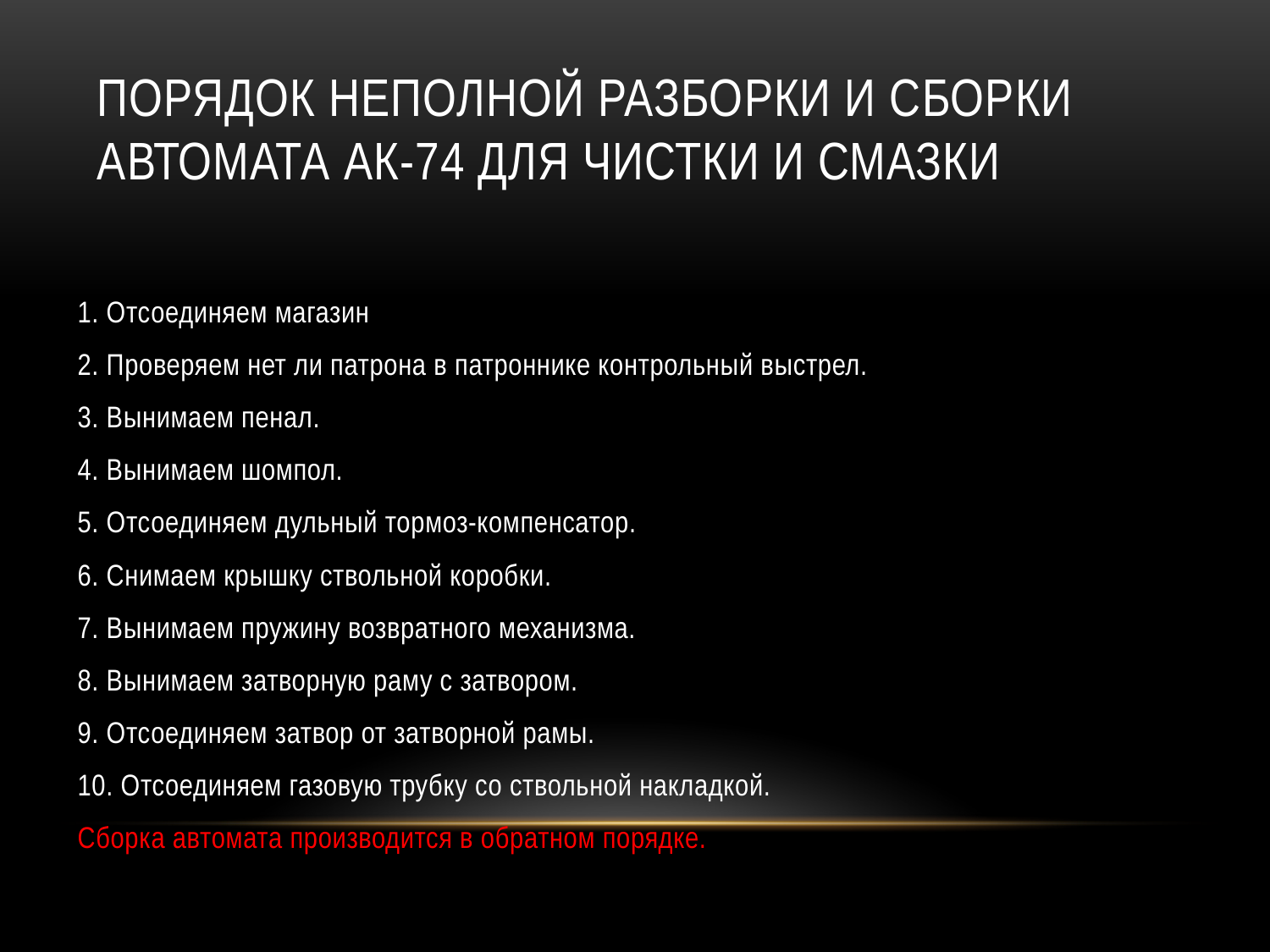

# Порядок неполной разборки и сборки автомата АК-74 для чистки и смазки
1. Отсоединяем магазин
2. Проверяем нет ли патрона в патроннике контрольный выстрел.
3. Вынимаем пенал.
4. Вынимаем шомпол.
5. Отсоединяем дульный тормоз-компенсатор.
6. Снимаем крышку ствольной коробки.
7. Вынимаем пружину возвратного механизма.
8. Вынимаем затворную раму с затвором.
9. Отсоединяем затвор от затворной рамы.
10. Отсоединяем газовую трубку со ствольной накладкой.
Сборка автомата производится в обратном порядке.